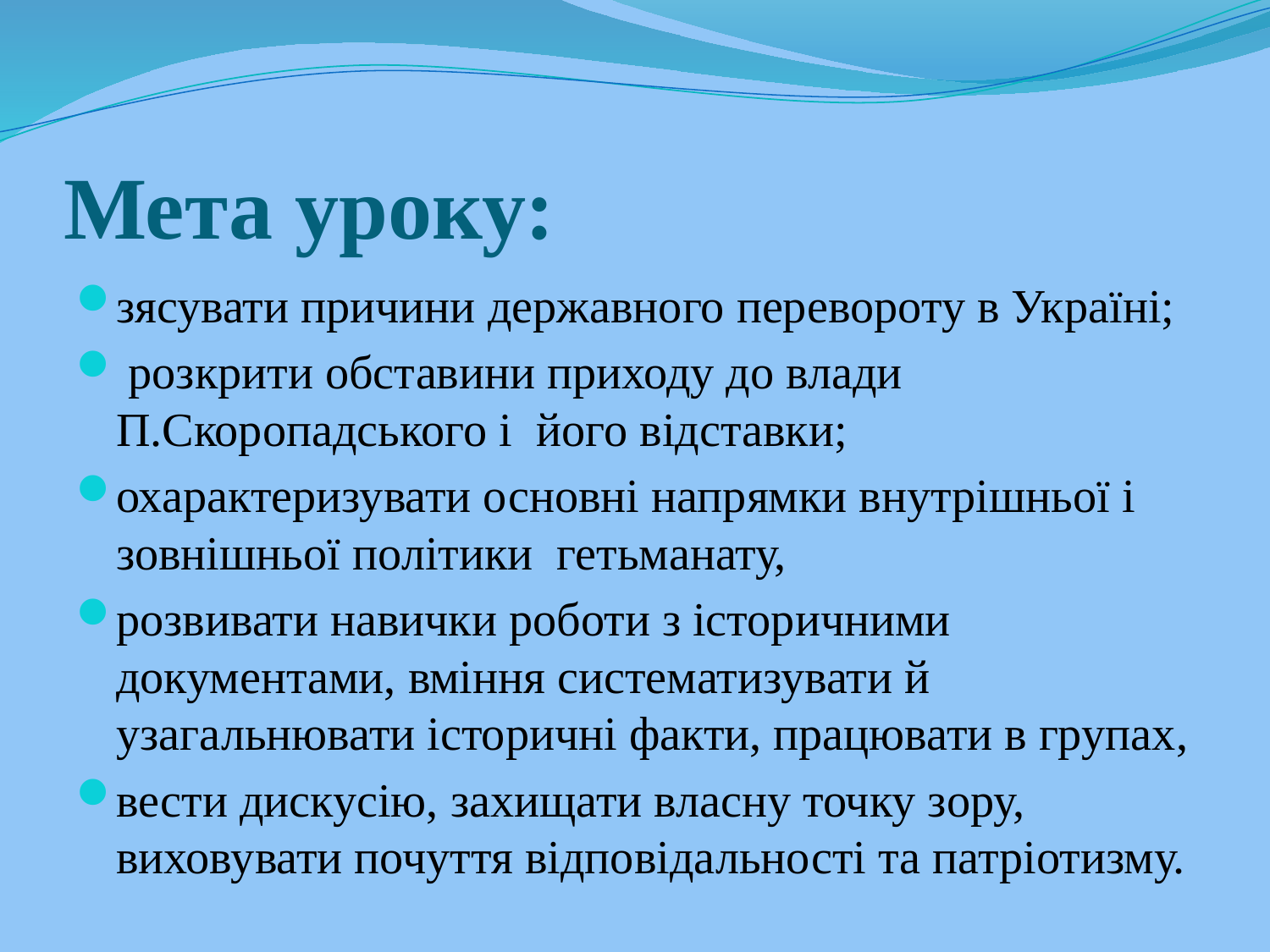

# Мета уроку:
зясувати причини державного перевороту в Україні;
 розкрити обставини приходу до влади П.Скоропадського і  його відставки;
охарактеризувати основні напрямки внутрішньої і зовнішньої політики  гетьманату,
розвивати навички роботи з історичними документами, вміння систематизувати й узагальнювати історичні факти, працювати в групах,
вести дискусію, захищати власну точку зору, виховувати почуття відповідальності та патріотизму.